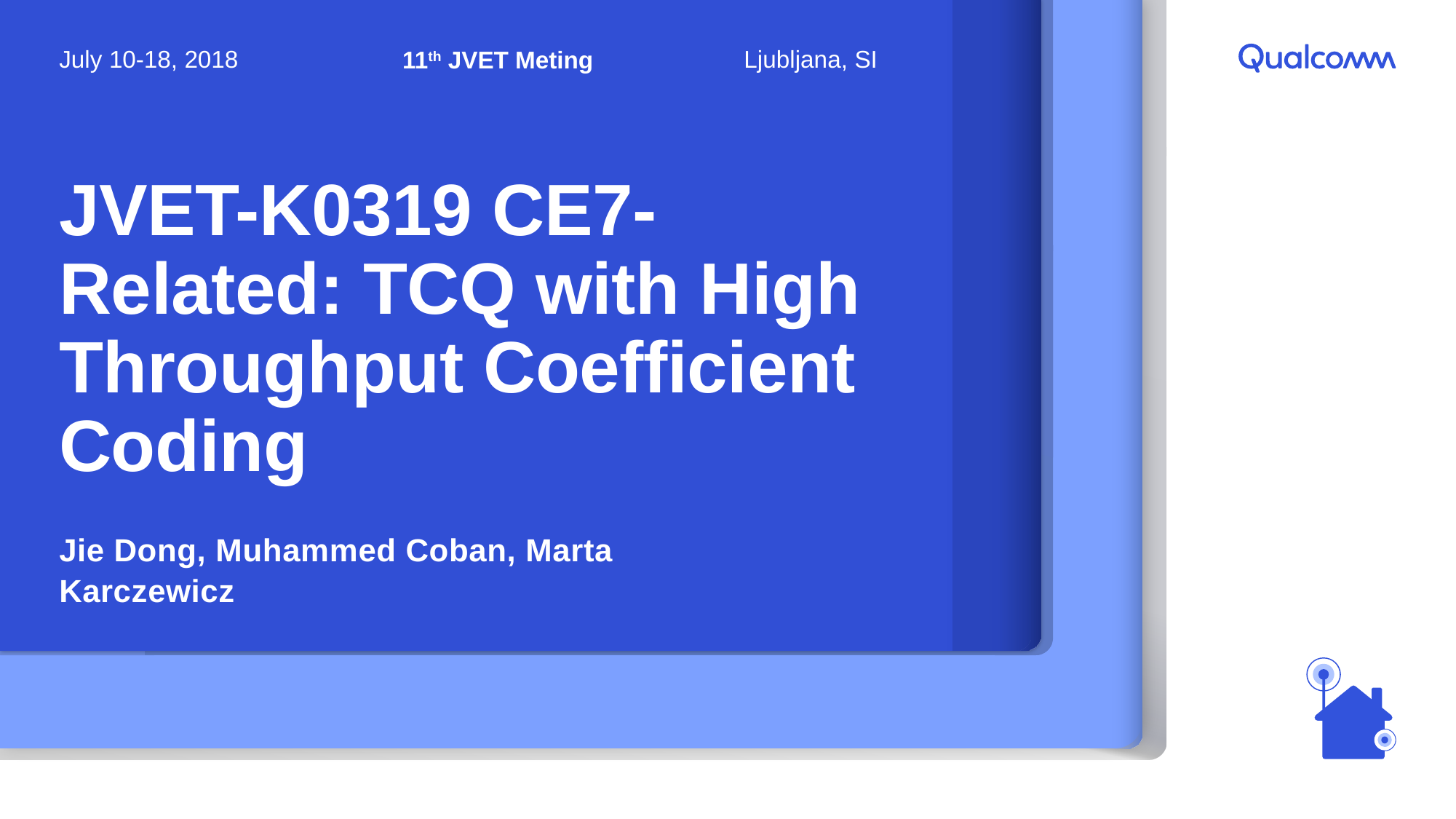

Ljubljana, SI
July 10-18, 2018
11th JVET Meting
# JVET-K0319 CE7-Related: TCQ with High Throughput Coefficient Coding
Jie Dong, Muhammed Coban, Marta Karczewicz